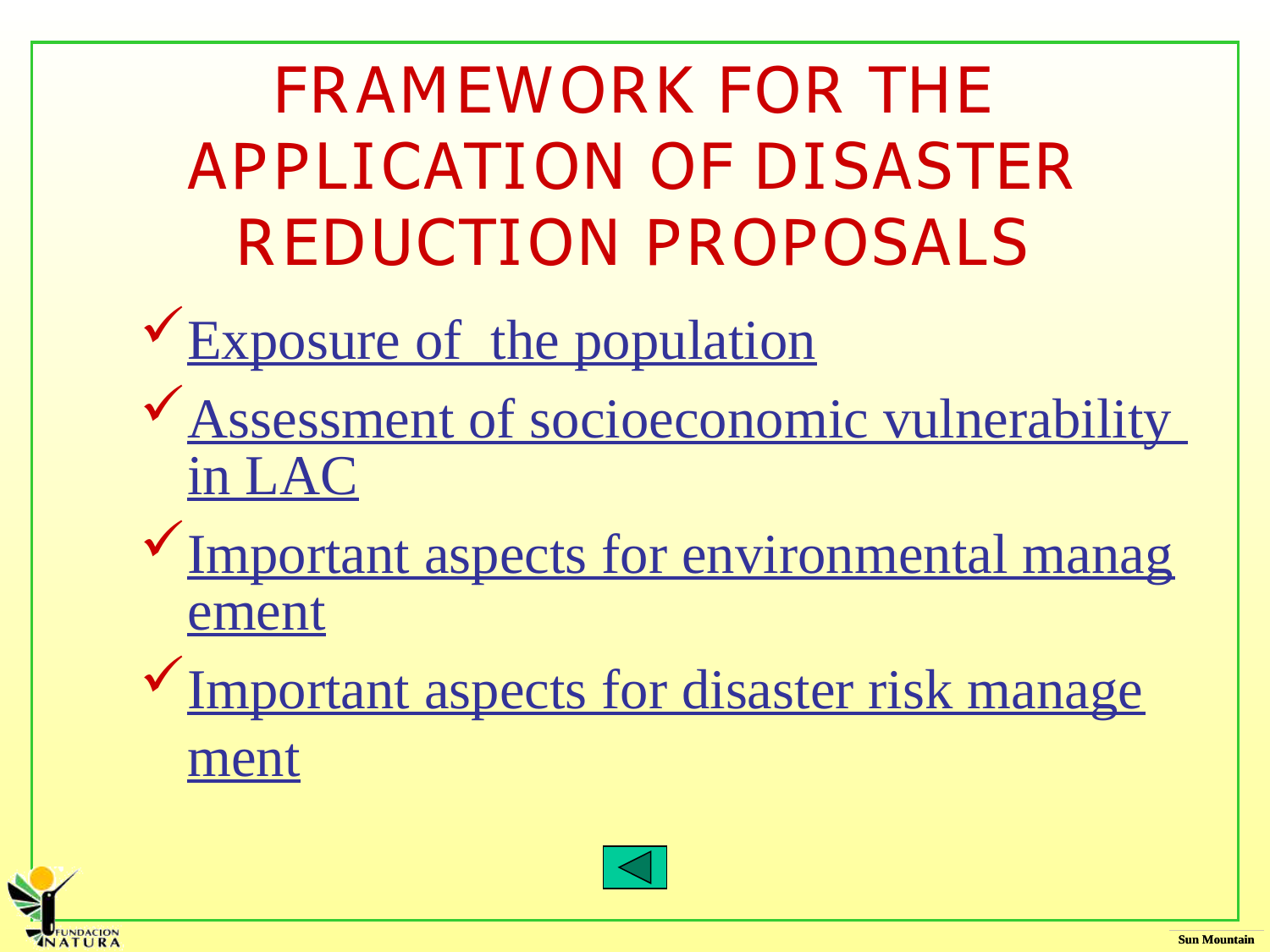

# FRAMEWORK FOR THE APPLICATION OF DISASTER REDUCTION PROPOSALS
Exposure of  the population
Assessment of socioeconomic vulnerability in LAC
Important aspects for environmental management
Important aspects for disaster risk management